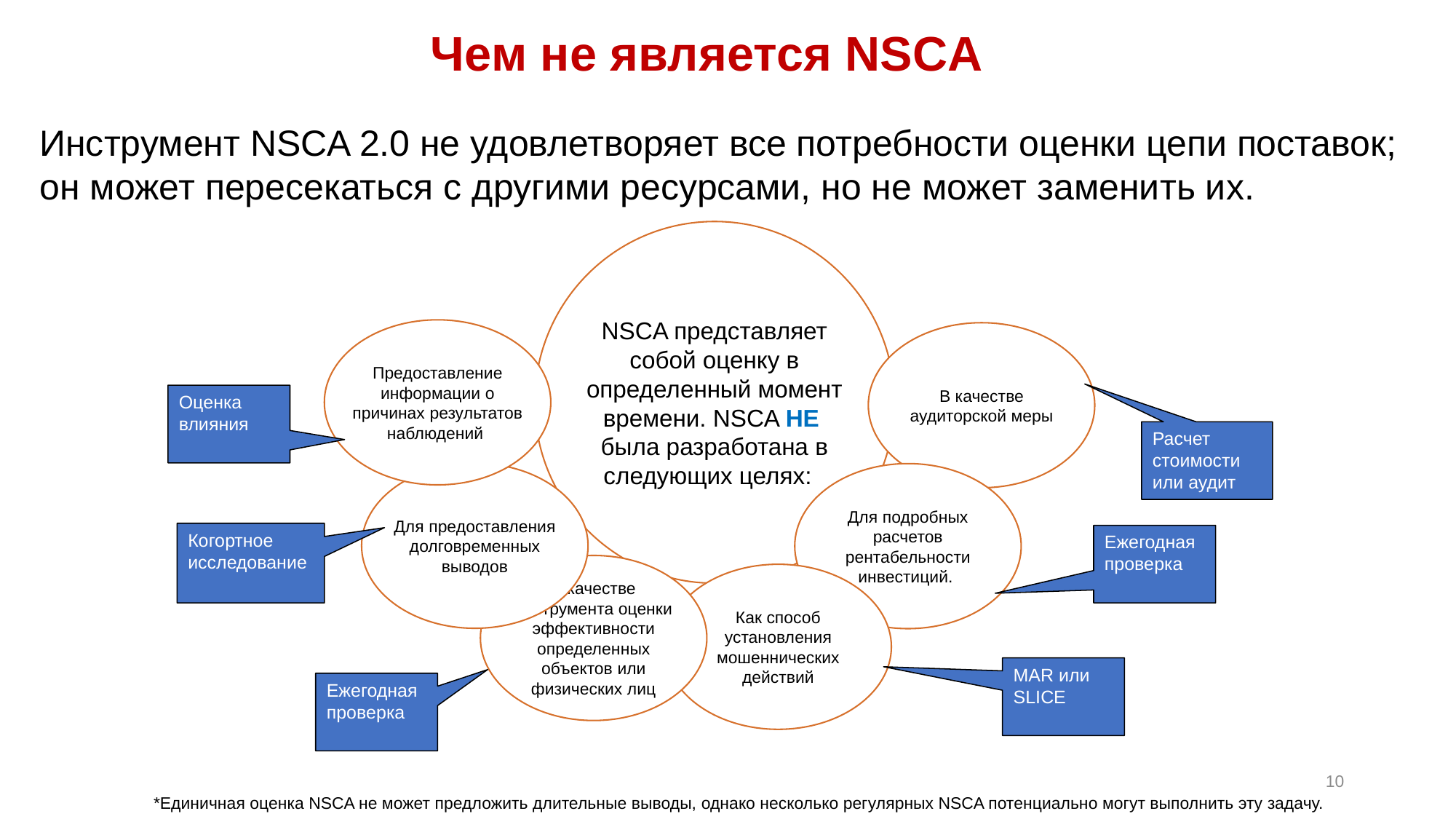

Чем не является NSCA
# Инструмент NSCA 2.0 не удовлетворяет все потребности оценки цепи поставок; он может пересекаться с другими ресурсами, но не может заменить их.
NSCA представляет собой оценку в определенный момент времени. NSCA НЕ  была разработана в следующих целях:
Предоставление информации о причинах результатов наблюдений
В качестве аудиторской меры
Для предоставления долговременных выводов
Для подробных расчетов рентабельности инвестиций.
В качестве инструмента оценки эффективности определенных объектов или физических лиц
Как способ установления мошеннических действий
Оценка влияния
Расчет стоимости или аудит
Когортное
исследование
Ежегодная проверка
MAR или SLICE
Ежегодная проверка
10
*Единичная оценка NSCA не может предложить длительные выводы, однако несколько регулярных NSCA потенциально могут выполнить эту задачу.